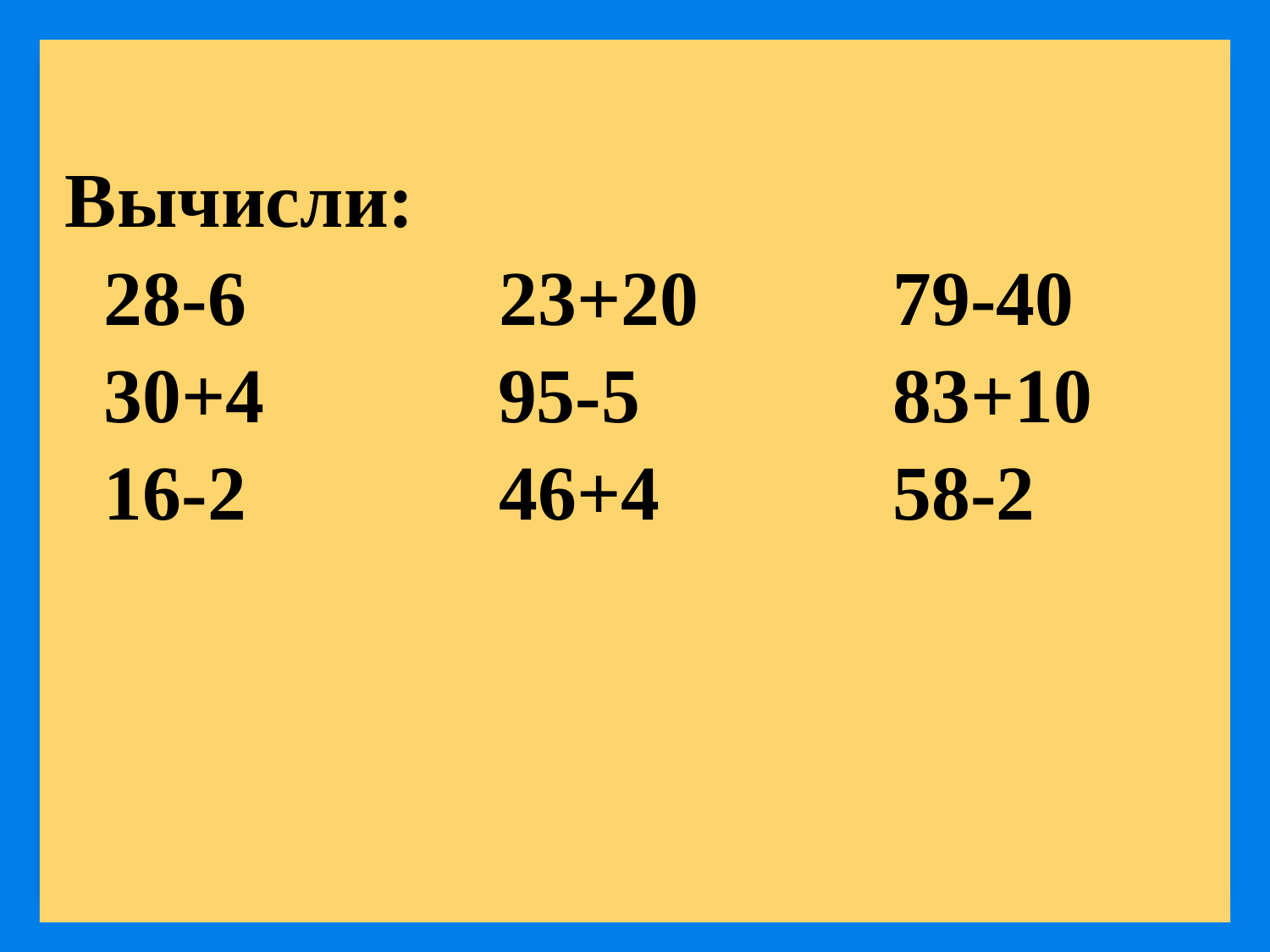

Вычисли:
  28-6             23+20          79-40
  30+4            95-5             83+10
  16-2             46+4            58-2
#